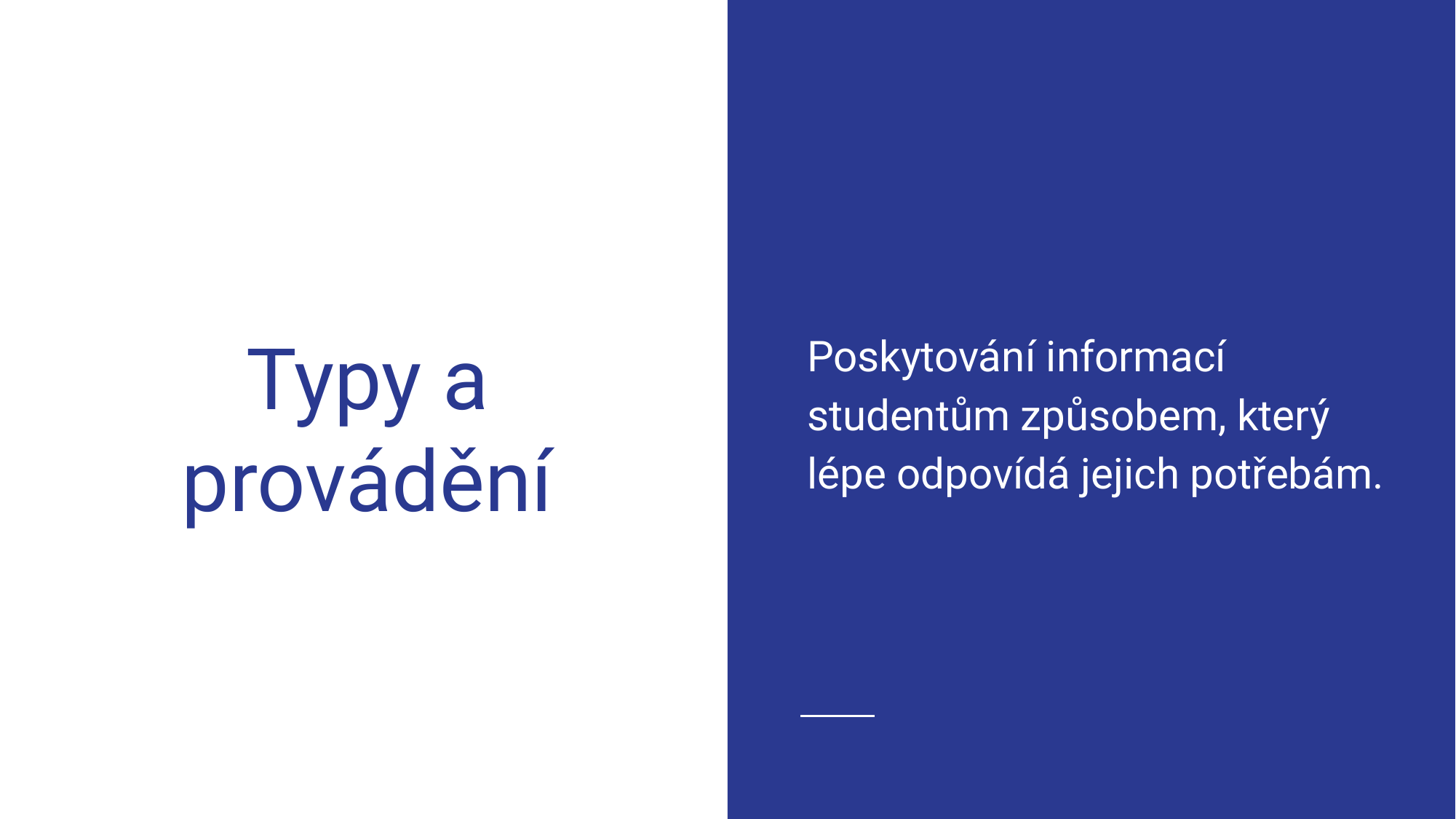

Poskytování informací studentům způsobem, který lépe odpovídá jejich potřebám.
# Typy a provádění